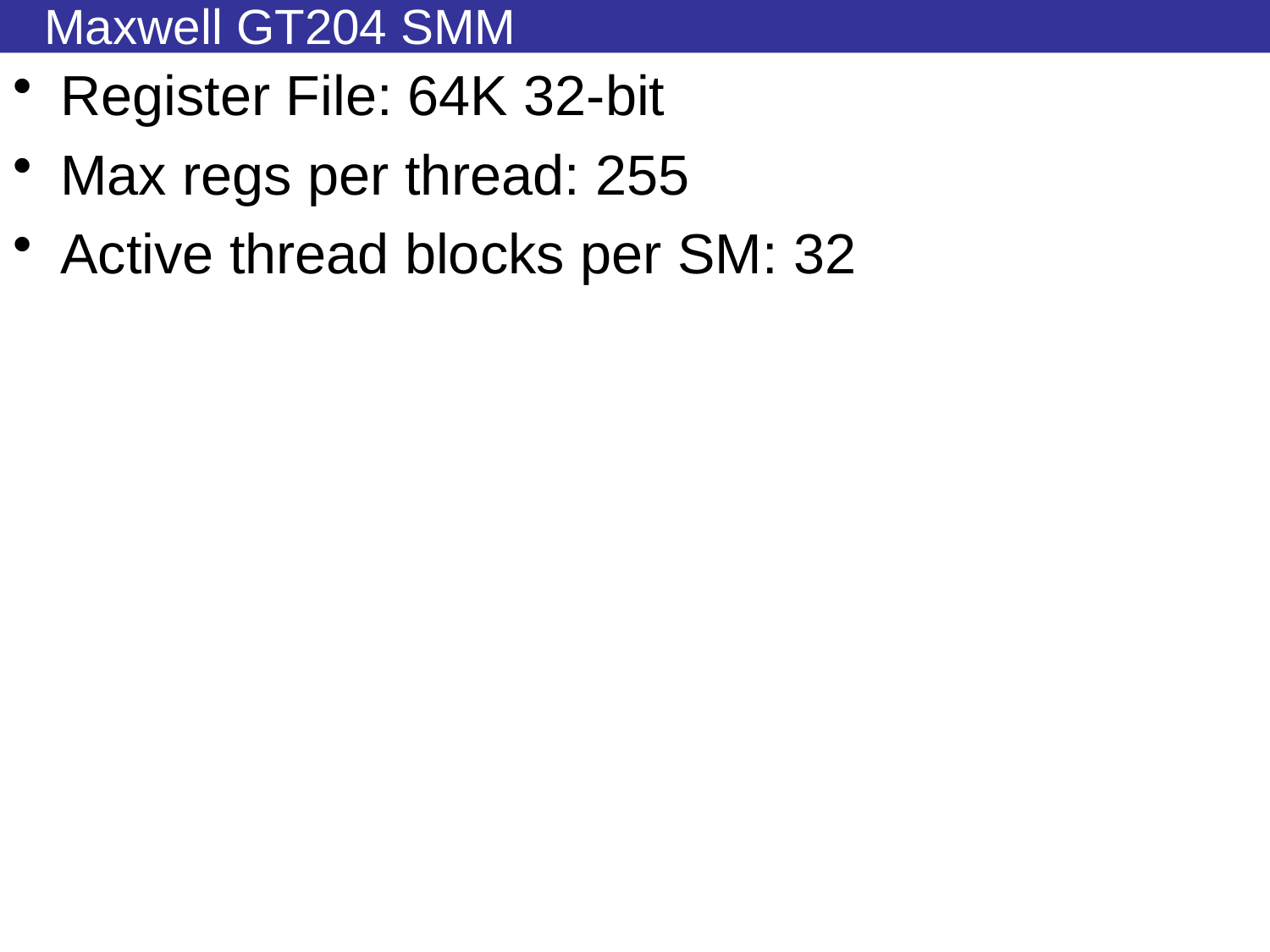

# Maxwell GT204 SMM
Register File: 64K 32-bit
Max regs per thread: 255
Active thread blocks per SM: 32